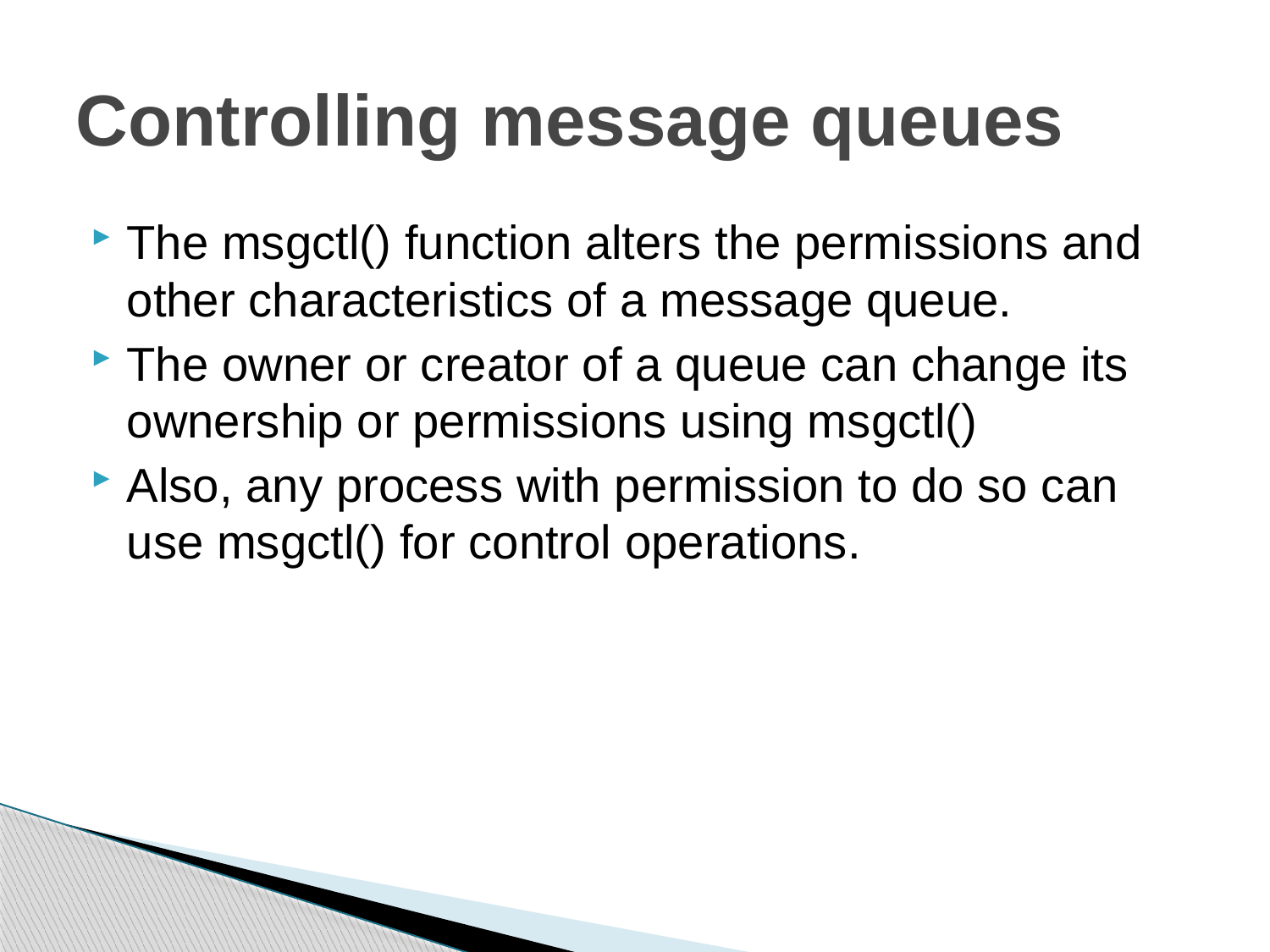

# Controlling message queues
The msgctl() function alters the permissions and other characteristics of a message queue.
The owner or creator of a queue can change its ownership or permissions using msgctl()
Also, any process with permission to do so can use msgctl() for control operations.